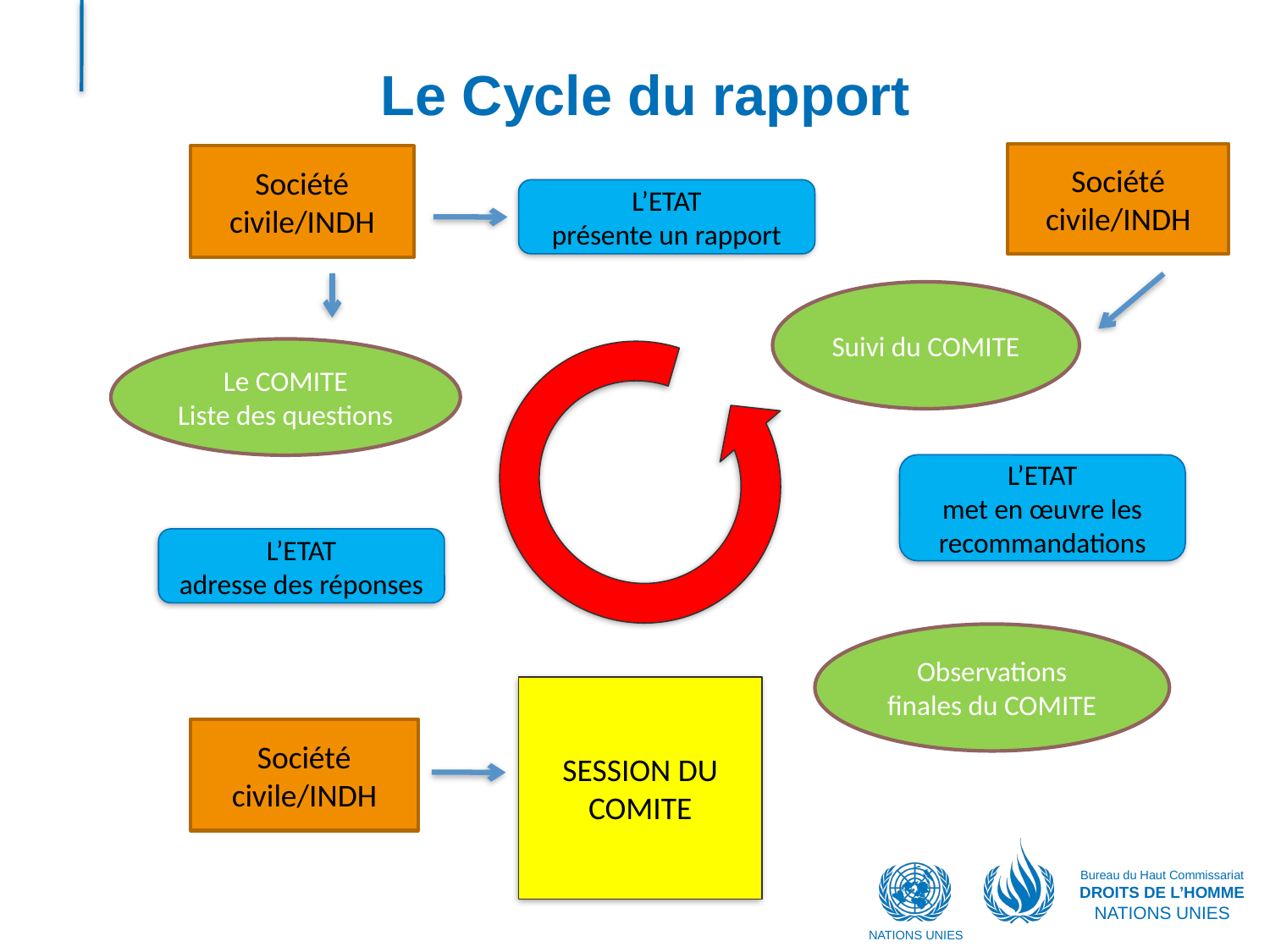

# Le Cycle du rapport
Société civile/INDH
Société civile/INDH
L’ETAT
présente un rapport
Suivi du COMITE

Le COMITE
Liste des questions
L’ETAT
met en œuvre les recommandations
L’ETAT
adresse des réponses
Observations finales du COMITE
SESSION DU COMITE
Société civile/INDH
Bureau du Haut Commissariat
DROITS DE L’HOMME
NATIONS UNIES
NATIONS UNIES